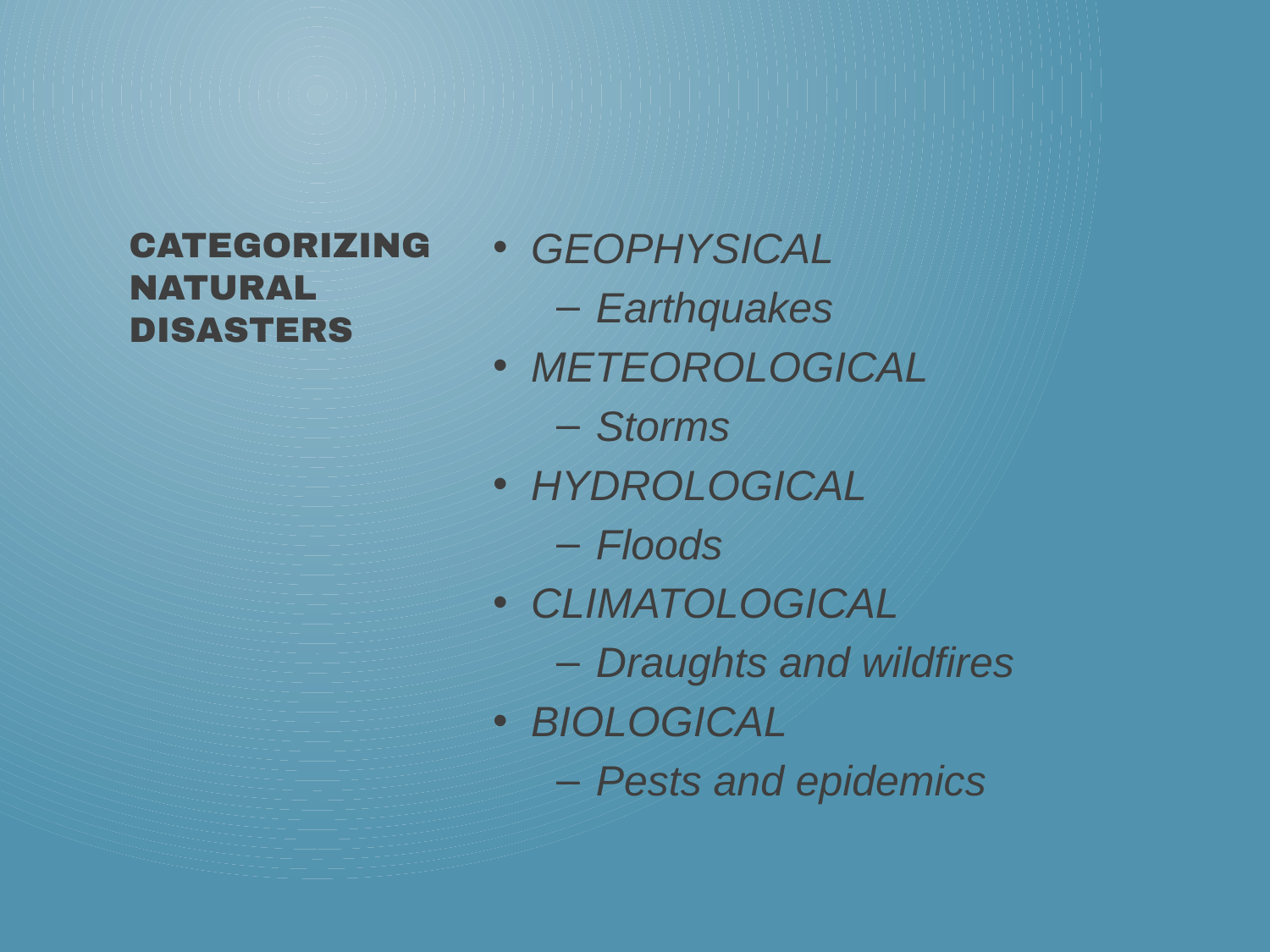

GEOPHYSICAL
Earthquakes
METEOROLOGICAL
Storms
HYDROLOGICAL
Floods
CLIMATOLOGICAL
Draughts and wildfires
BIOLOGICAL
Pests and epidemics
# Categorizing natural disasters